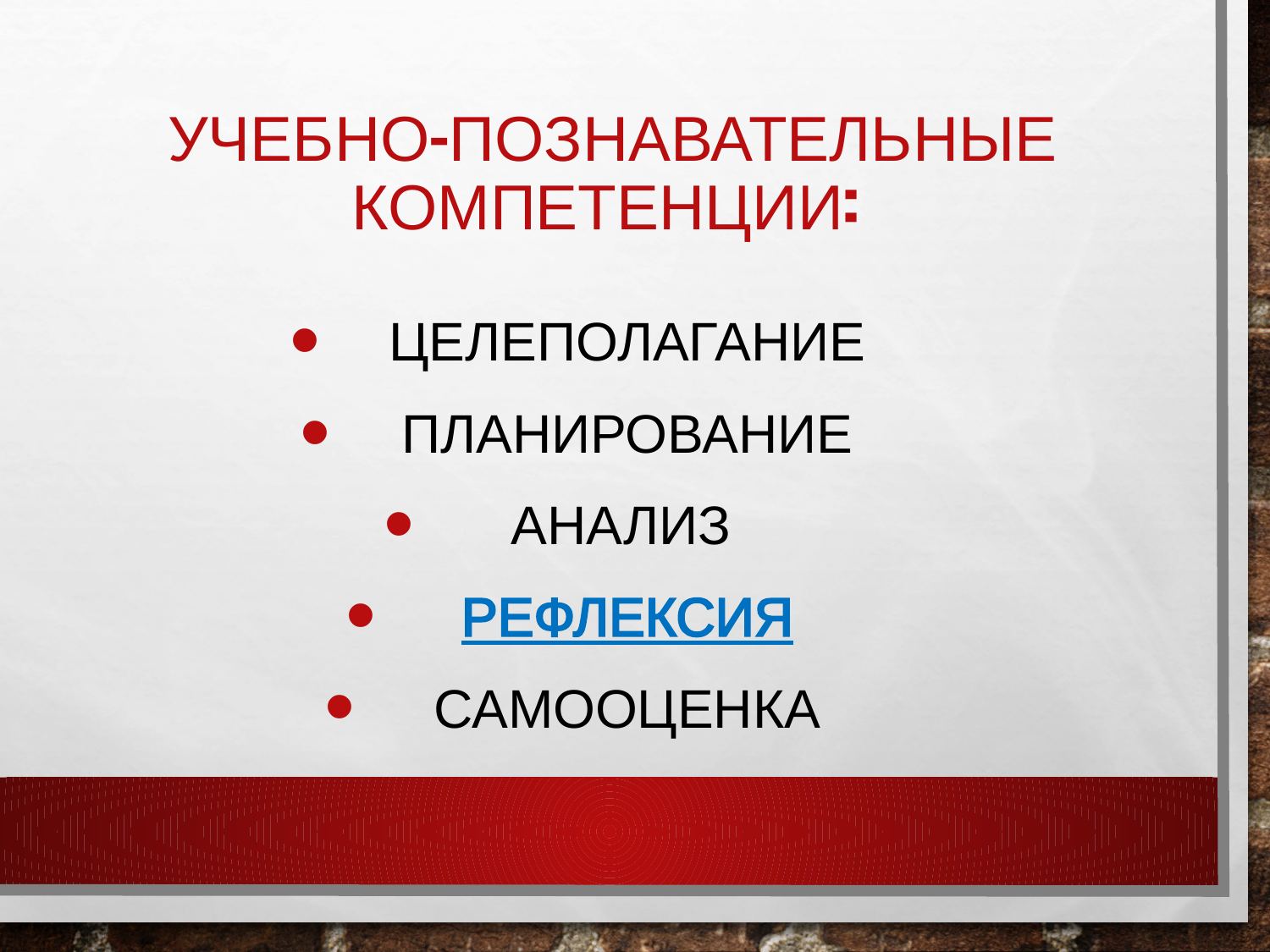

# Учебно-познавательные компетенции:
целеполагание
планирование
анализ
рефлексия
самооценка